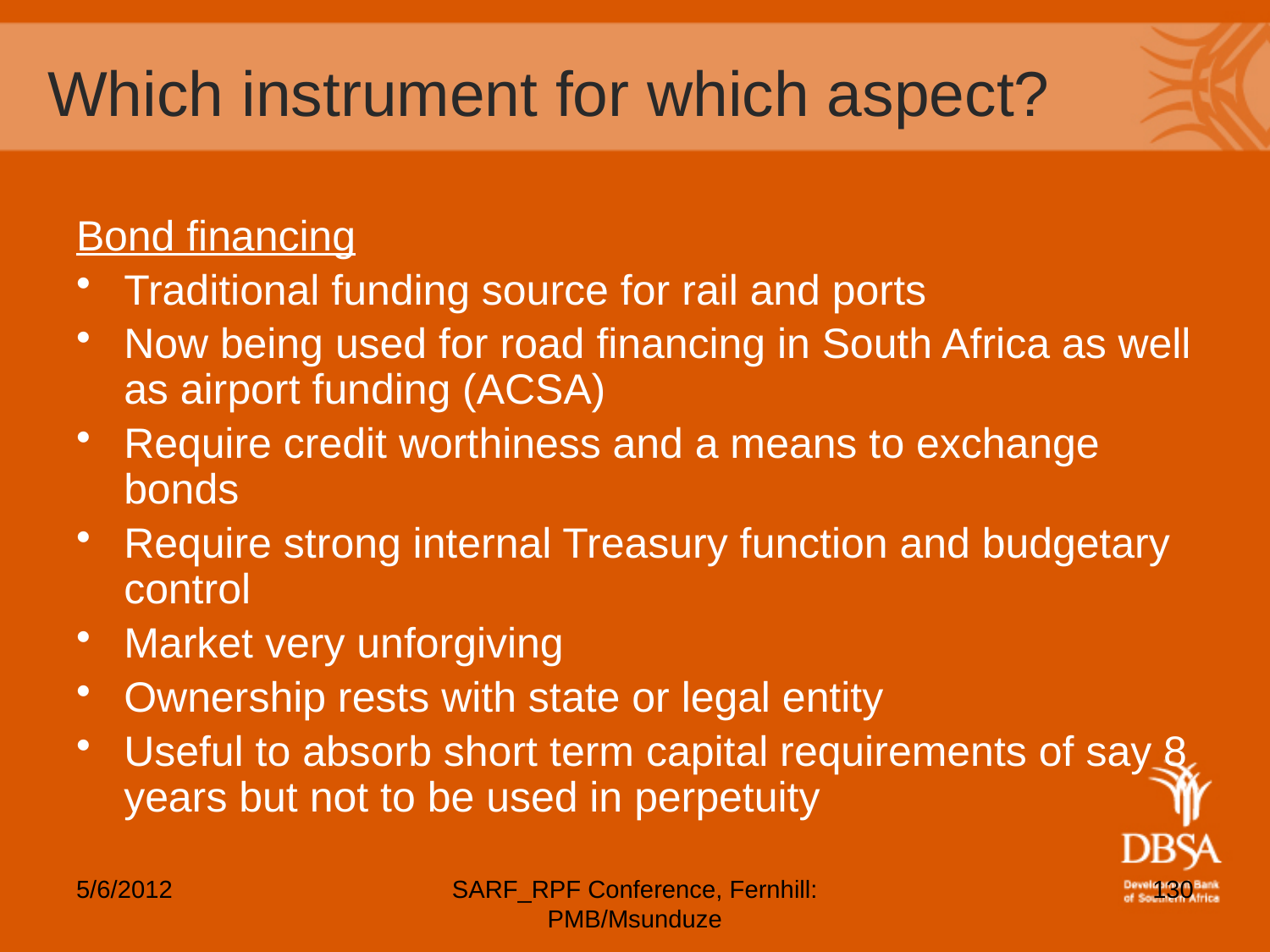

# Which instrument for which aspect?
Bond financing
Traditional funding source for rail and ports
Now being used for road financing in South Africa as well as airport funding (ACSA)
Require credit worthiness and a means to exchange bonds
Require strong internal Treasury function and budgetary control
Market very unforgiving
Ownership rests with state or legal entity
Useful to absorb short term capital requirements of say 8 years but not to be used in perpetuity
5/6/2012
SARF_RPF Conference, Fernhill: PMB/Msunduze
130